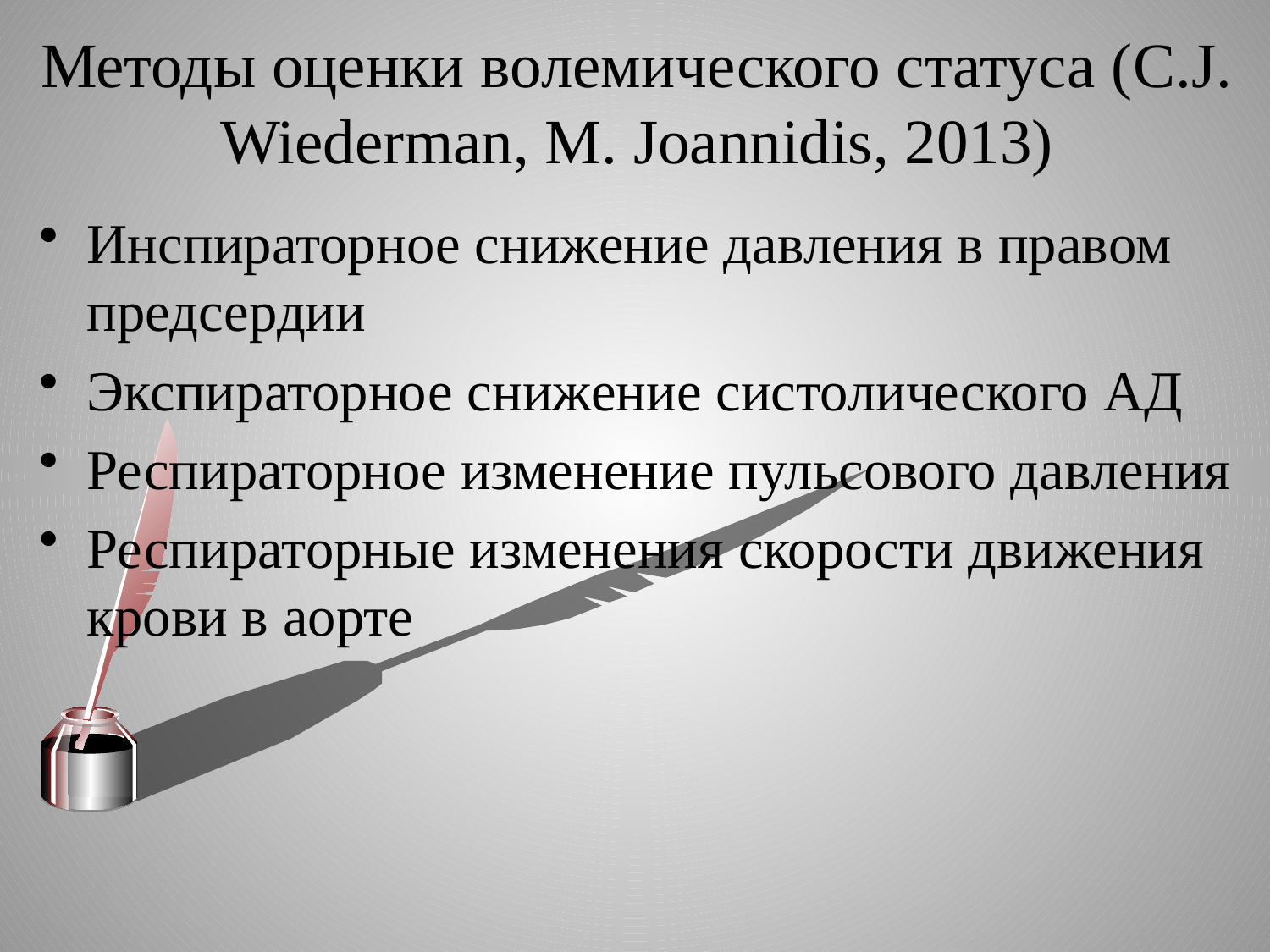

# Методы оценки волемического статуса (C.J. Wiederman, M. Joannidis, 2013)
Инспираторное снижение давления в правом предсердии
Экспираторное снижение систолического АД
Респираторное изменение пульсового давления
Респираторные изменения скорости движения крови в аорте